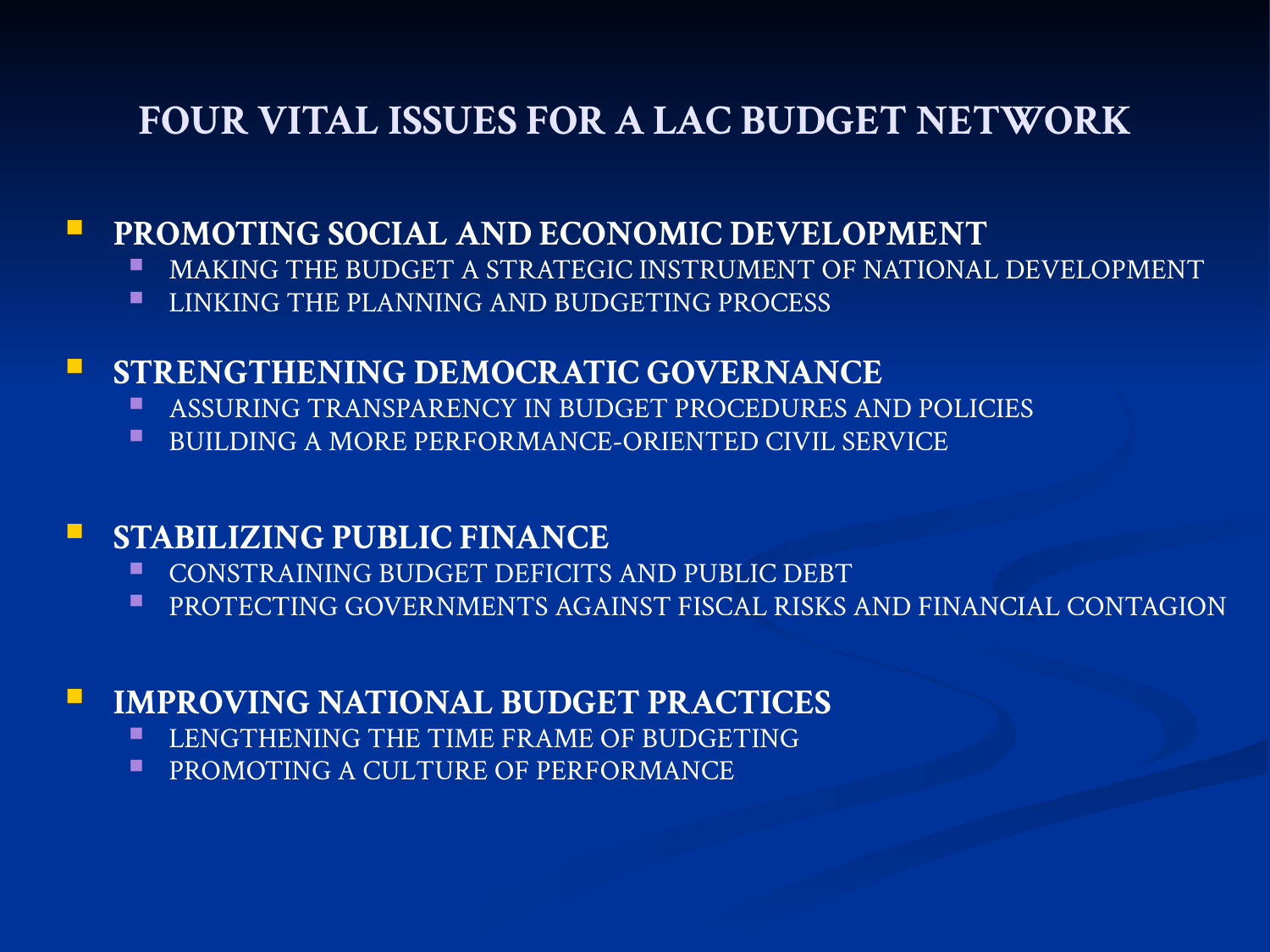

# FOUR VITAL ISSUES FOR A LAC BUDGET NETWORK
PROMOTING SOCIAL AND ECONOMIC DEVELOPMENT
MAKING THE BUDGET A STRATEGIC INSTRUMENT OF NATIONAL DEVELOPMENT
LINKING THE PLANNING AND BUDGETING PROCESS

STRENGTHENING DEMOCRATIC GOVERNANCE
ASSURING TRANSPARENCY IN BUDGET PROCEDURES AND POLICIES
BUILDING A MORE PERFORMANCE-ORIENTED CIVIL SERVICE

STABILIZING PUBLIC FINANCE
CONSTRAINING BUDGET DEFICITS AND PUBLIC DEBT
PROTECTING GOVERNMENTS AGAINST FISCAL RISKS AND FINANCIAL CONTAGION

IMPROVING NATIONAL BUDGET PRACTICES
LENGTHENING THE TIME FRAME OF BUDGETING
PROMOTING A CULTURE OF PERFORMANCE